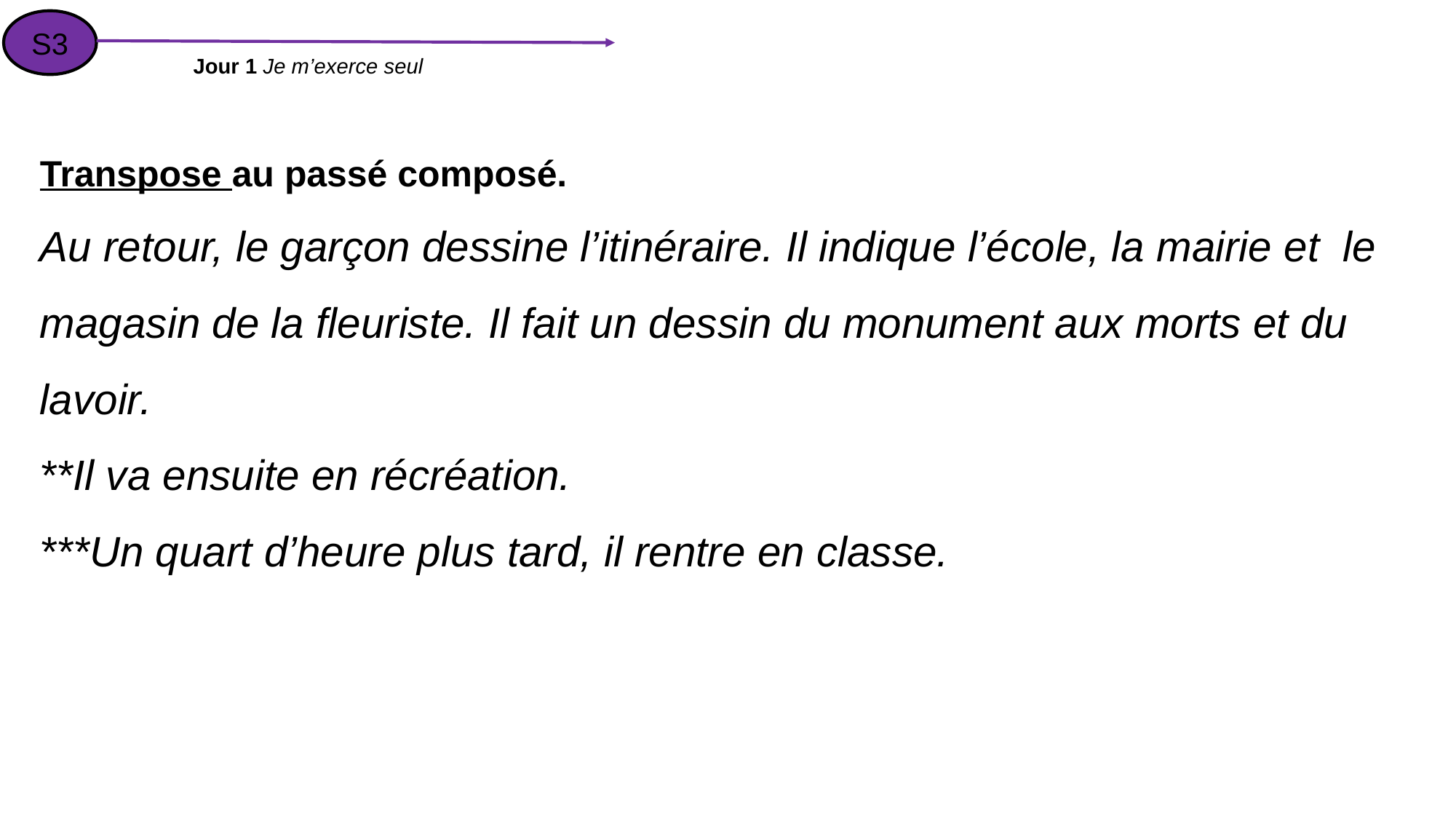

S3
Jour 1 Je m’exerce seul
Transpose au passé composé.
Au retour, le garçon dessine l’itinéraire. Il indique l’école, la mairie et  le magasin de la fleuriste. Il fait un dessin du monument aux morts et du lavoir.
**Il va ensuite en récréation.
***Un quart d’heure plus tard, il rentre en classe.